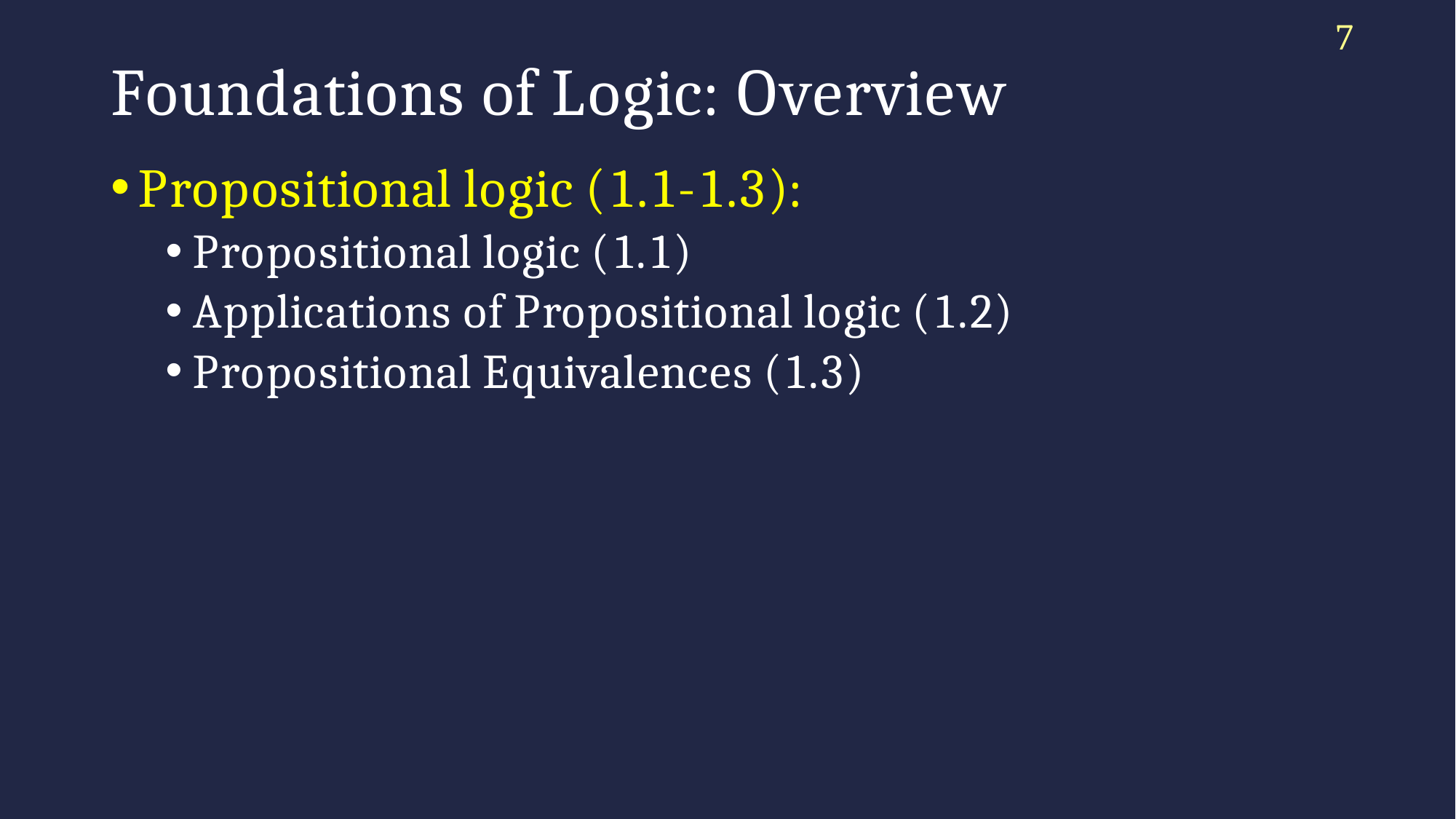

7
# Foundations of Logic: Overview
Propositional logic (1.1-1.3):
Propositional logic (1.1)
Applications of Propositional logic (1.2)
Propositional Equivalences (1.3)